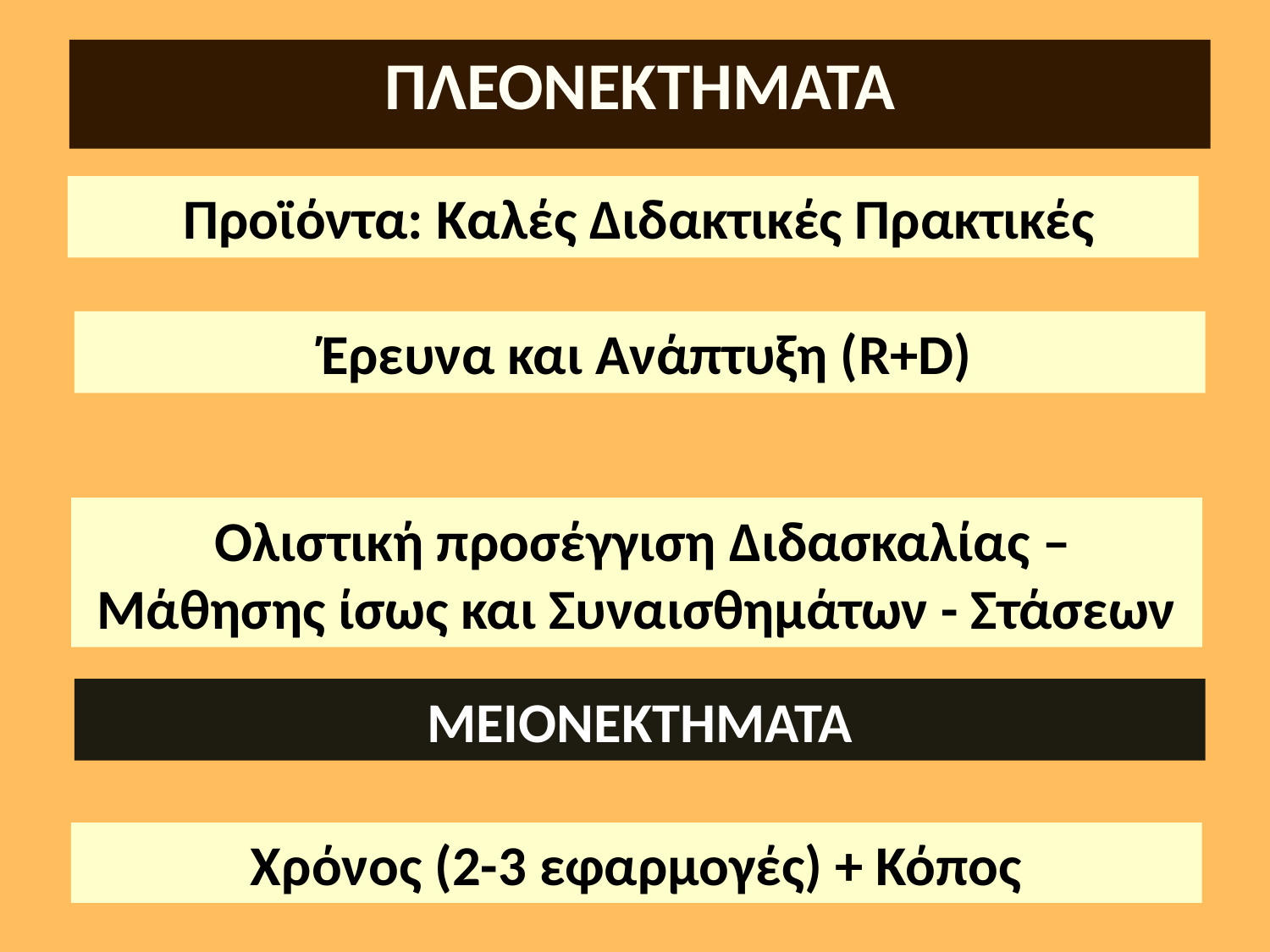

ΠΛΕΟΝΕΚΤΗΜΑΤΑ
 Προϊόντα: Καλές Διδακτικές Πρακτικές
 Έρευνα και Ανάπτυξη (R+D)
 Ολιστική προσέγγιση Διδασκαλίας – Μάθησης ίσως και Συναισθημάτων - Στάσεων
ΜΕΙΟΝΕΚΤΗΜΑΤΑ
Χρόνος (2-3 εφαρμογές) + Κόπος